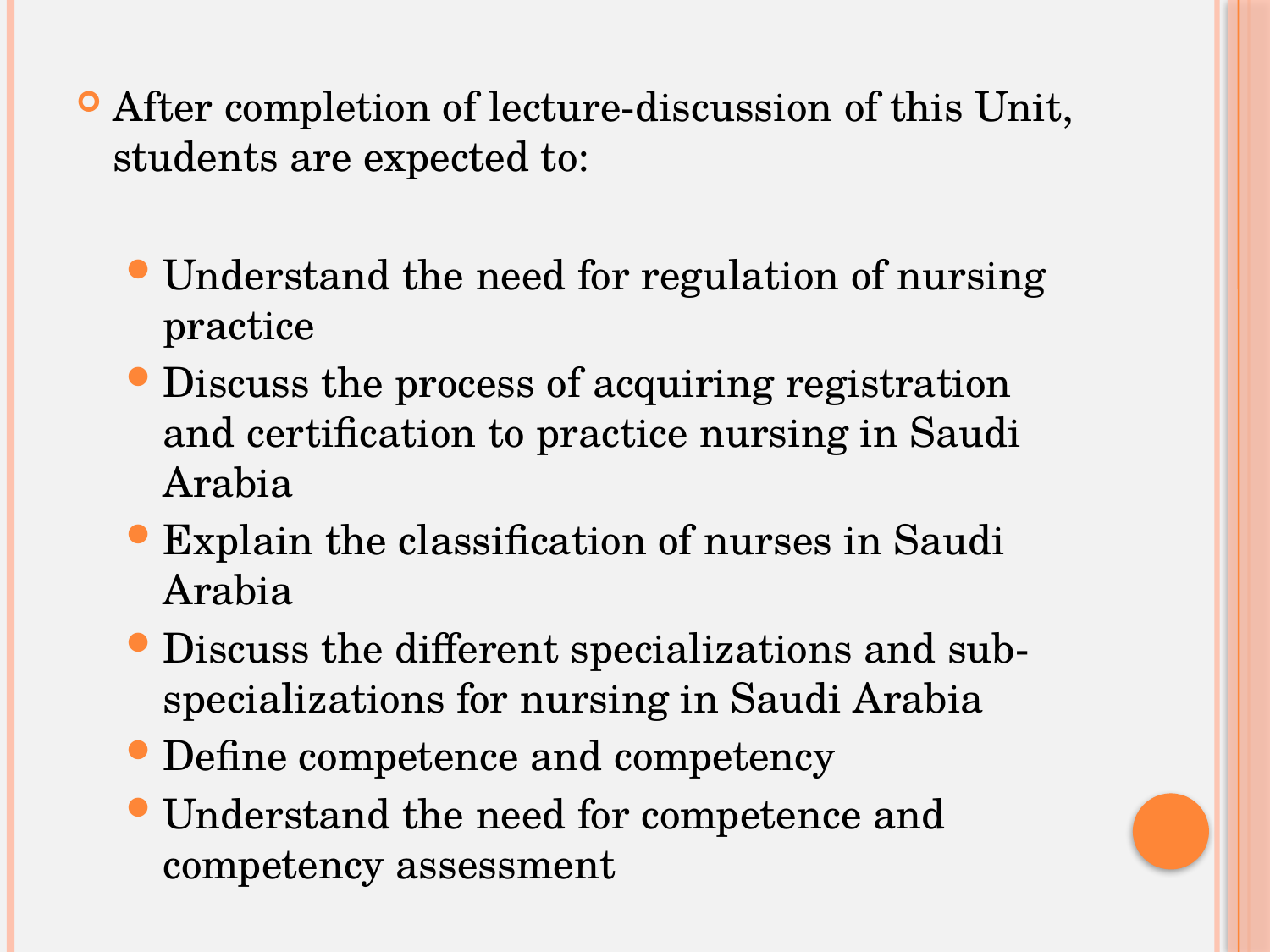

After completion of lecture-discussion of this Unit, students are expected to:

Understand the need for regulation of nursing practice
Discuss the process of acquiring registration and certification to practice nursing in Saudi Arabia
Explain the classification of nurses in Saudi Arabia
Discuss the different specializations and sub-specializations for nursing in Saudi Arabia
Define competence and competency
Understand the need for competence and competency assessment